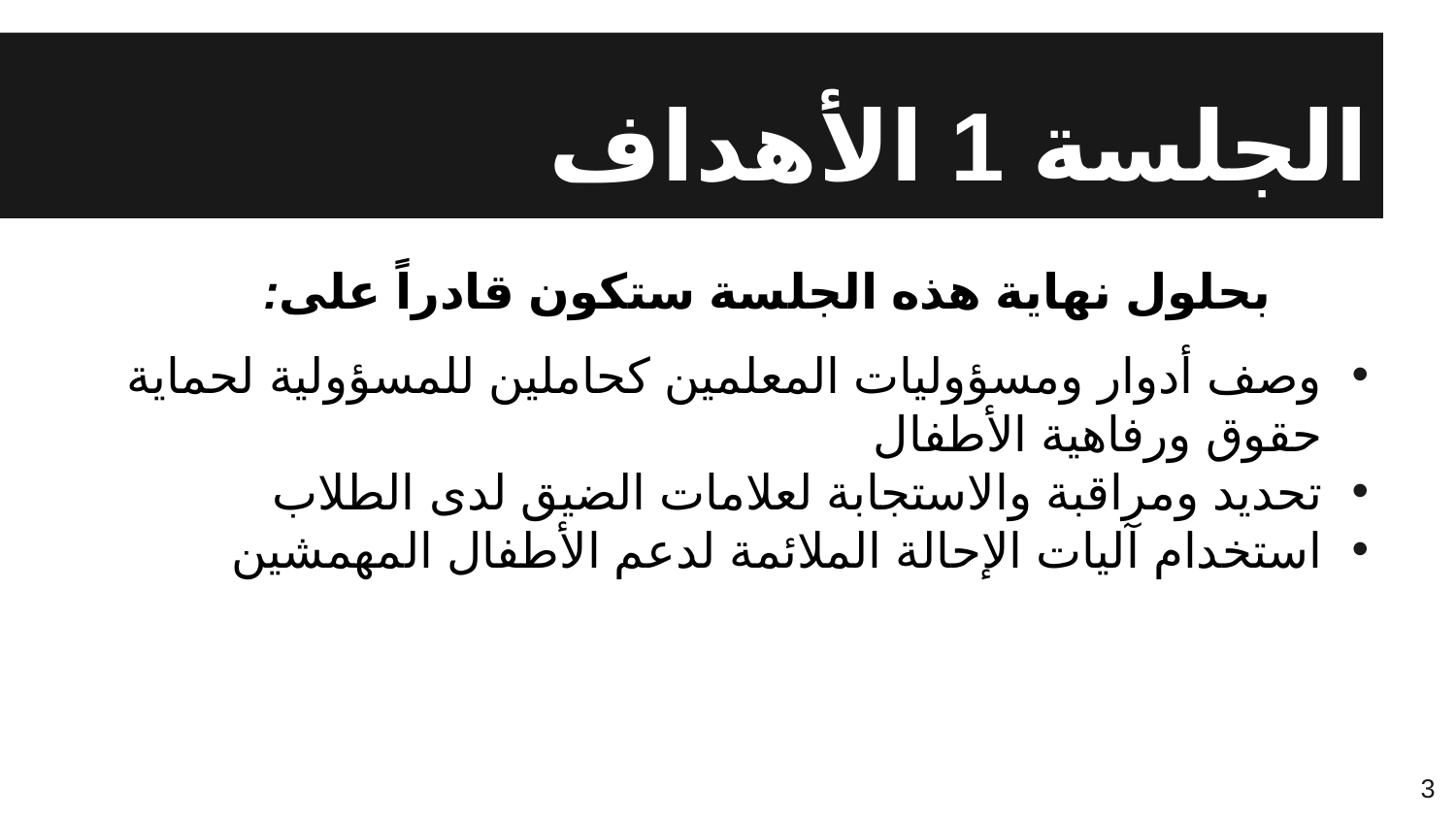

# الجلسة 1 الأهداف
بحلول نهاية هذه الجلسة ستكون قادراً على:
وصف أدوار ومسؤوليات المعلمين كحاملين للمسؤولية لحماية حقوق ورفاهية الأطفال
تحديد ومراقبة والاستجابة لعلامات الضيق لدى الطلاب
استخدام آليات الإحالة الملائمة لدعم الأطفال المهمشين
3